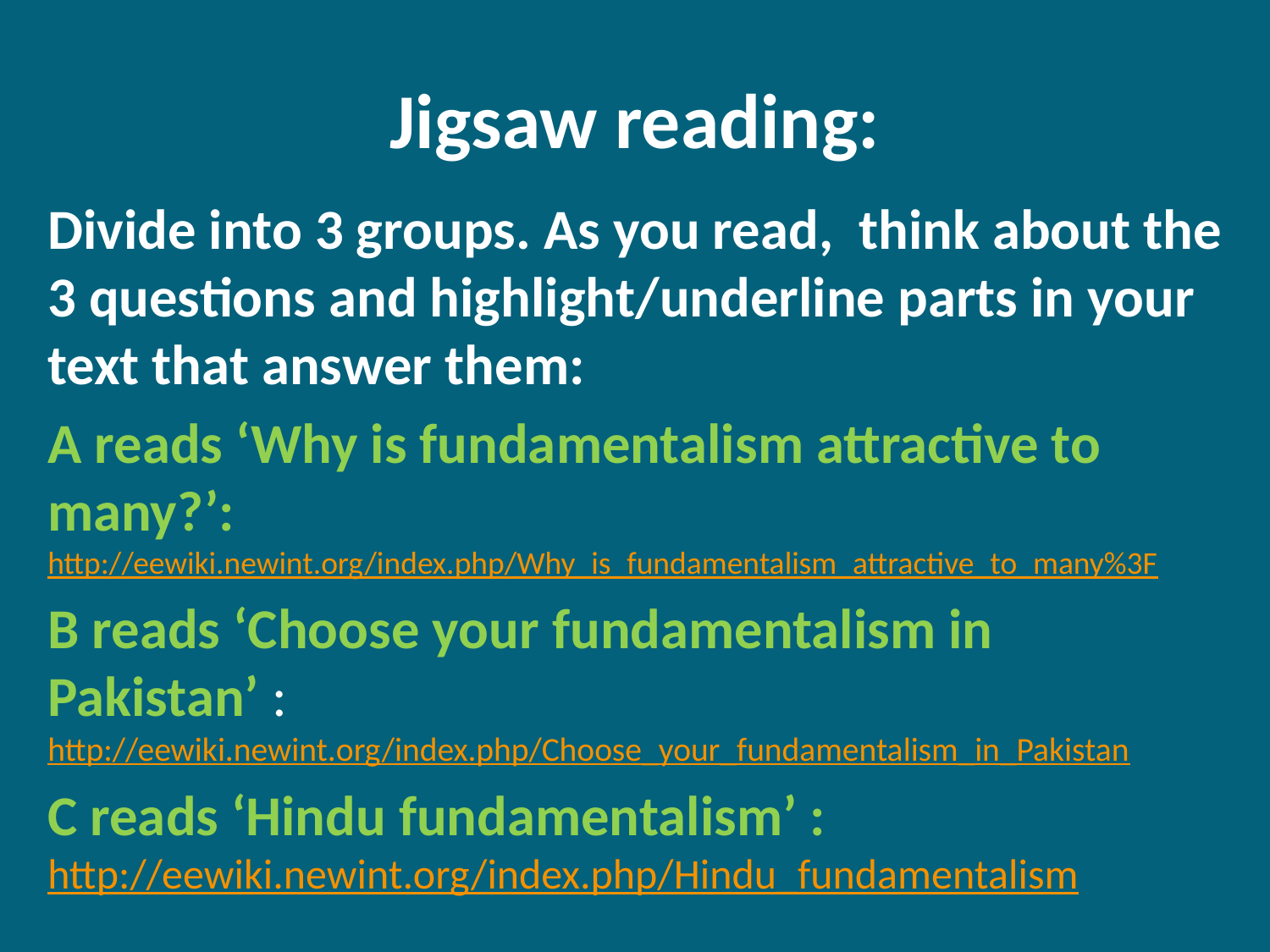

# Jigsaw reading:
Divide into 3 groups. As you read,  think about the 3 questions and highlight/underline parts in your text that answer them:
A reads ‘Why is fundamentalism attractive to many?’:  http://eewiki.newint.org/index.php/Why_is_fundamentalism_attractive_to_many%3F
B reads ‘Choose your fundamentalism in Pakistan’ : http://eewiki.newint.org/index.php/Choose_your_fundamentalism_in_Pakistan
C reads ‘Hindu fundamentalism’ : http://eewiki.newint.org/index.php/Hindu_fundamentalism